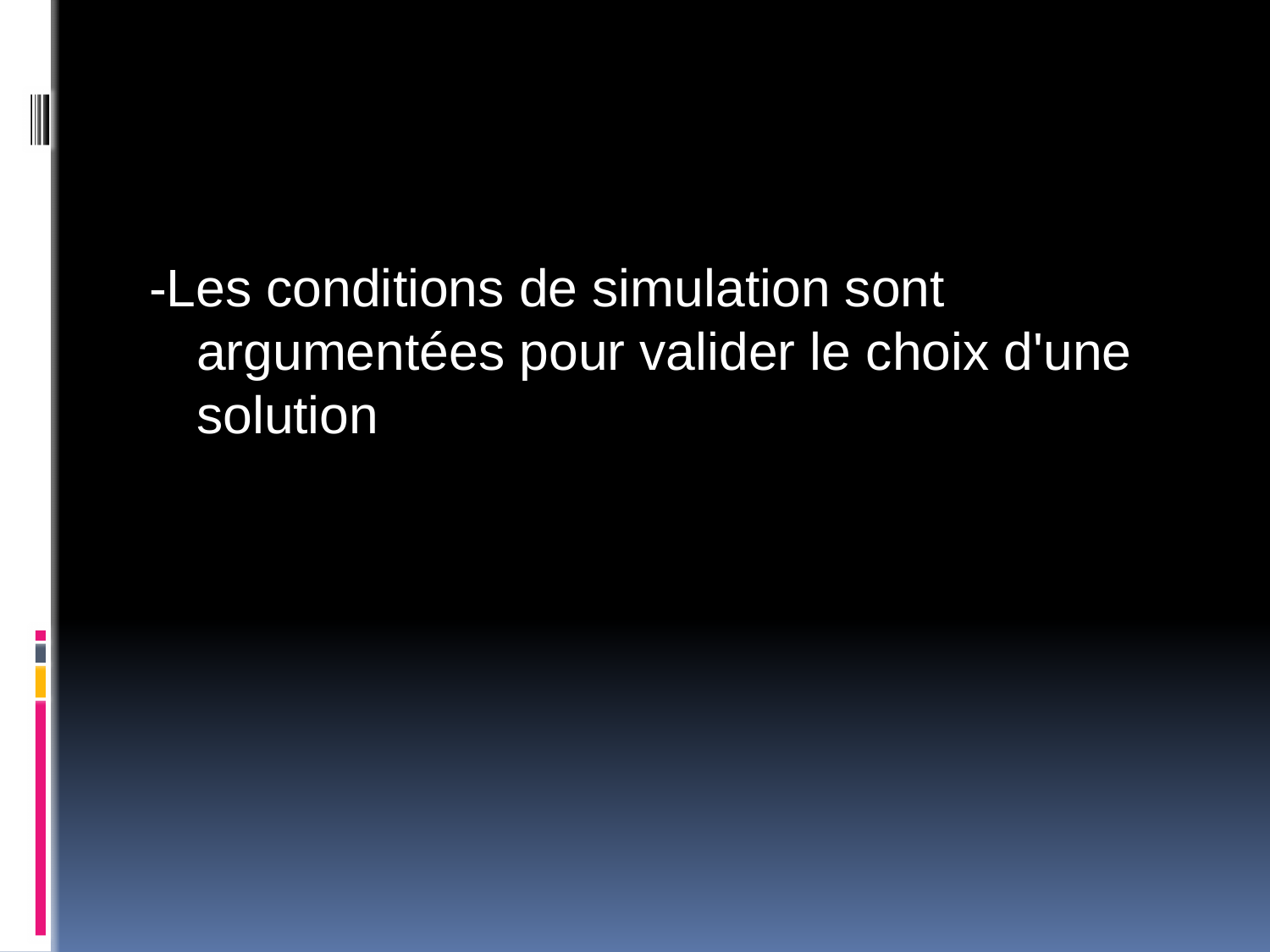

#
-Les conditions de simulation sont argumentées pour valider le choix d'une solution